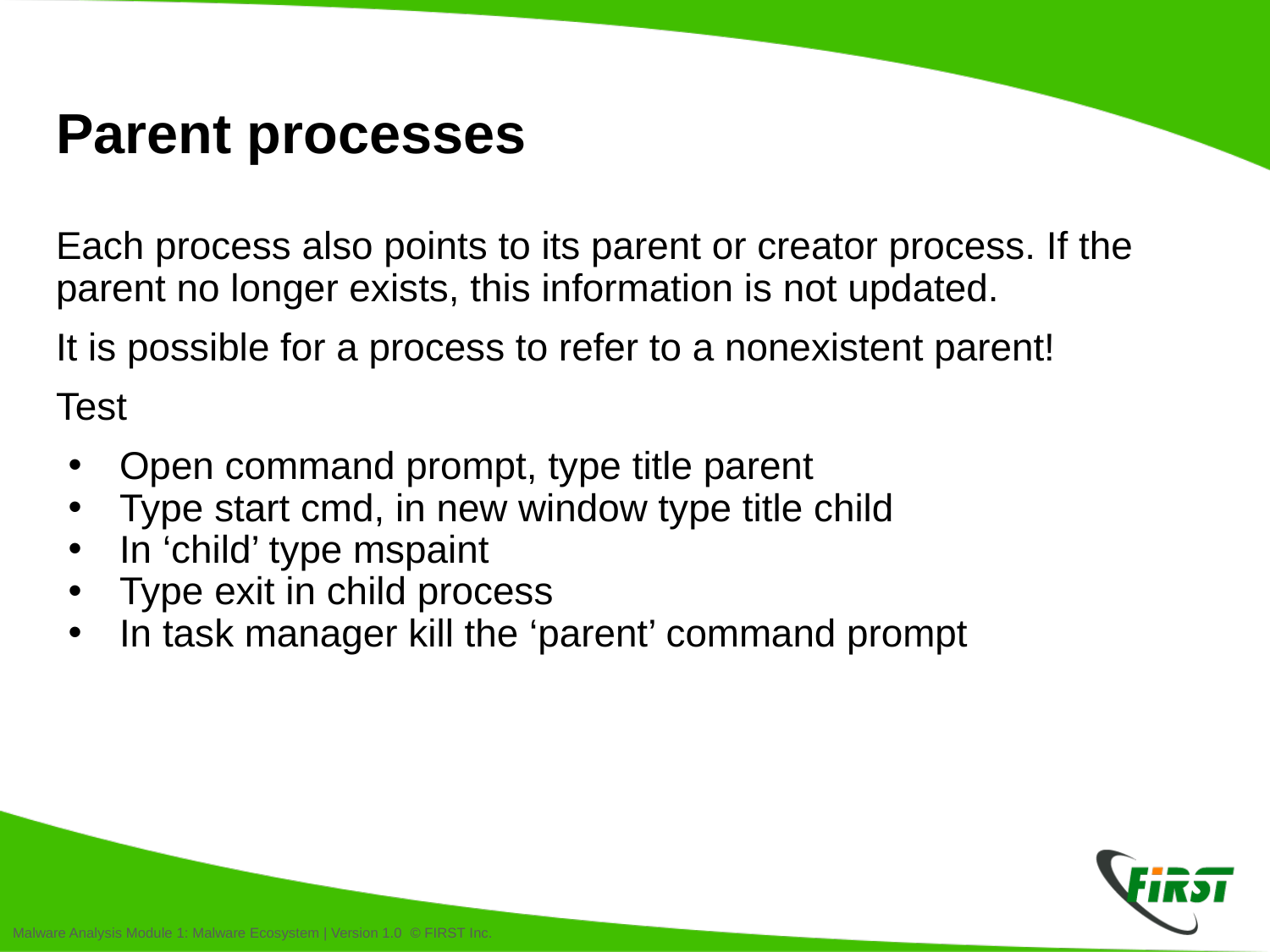

# Parent processes
Each process also points to its parent or creator process. If the parent no longer exists, this information is not updated.
It is possible for a process to refer to a nonexistent parent!
Test
Open command prompt, type title parent
Type start cmd, in new window type title child
In ‘child’ type mspaint
Type exit in child process
In task manager kill the ‘parent’ command prompt